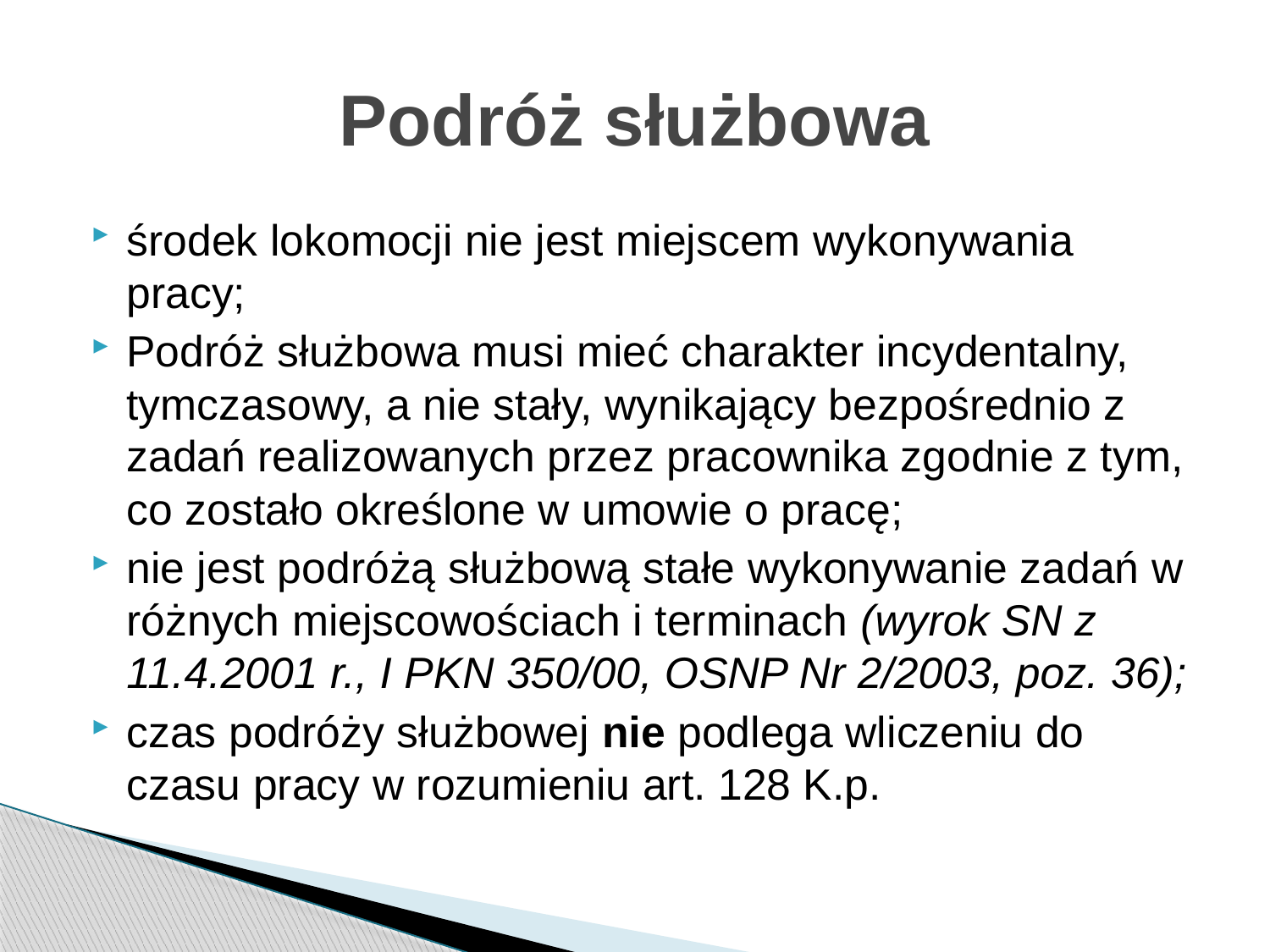

# Podróż służbowa
środek lokomocji nie jest miejscem wykonywania pracy;
Podróż służbowa musi mieć charakter incydentalny, tymczasowy, a nie stały, wynikający bezpośrednio z zadań realizowanych przez pracownika zgodnie z tym, co zostało określone w umowie o pracę;
nie jest podróżą służbową stałe wykonywanie zadań w różnych miejscowościach i terminach (wyrok SN z 11.4.2001 r., I PKN 350/00, OSNP Nr 2/2003, poz. 36);
czas podróży służbowej nie podlega wliczeniu do czasu pracy w rozumieniu art. 128 K.p.